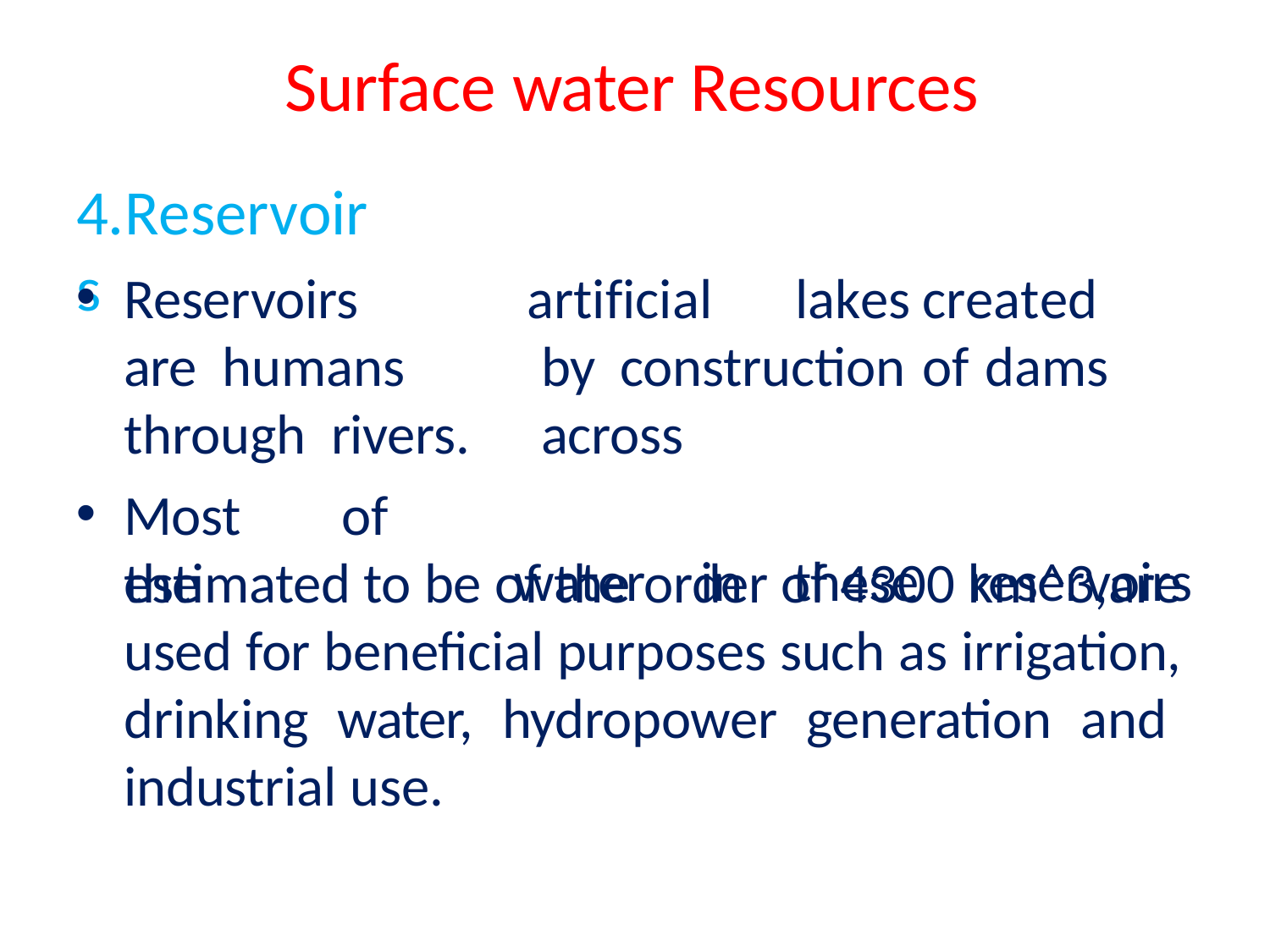

# Surface water Resources
4.Reservoirs
Reservoirs	are  humans through  rivers.
Most	of	the
artificial	lakes	created	by  construction of dams across

water	in	these	reservoirs
estimated to be of the order of 4300 km^3,are  used for beneficial purposes such as irrigation,  drinking water, hydropower generation and  industrial use.